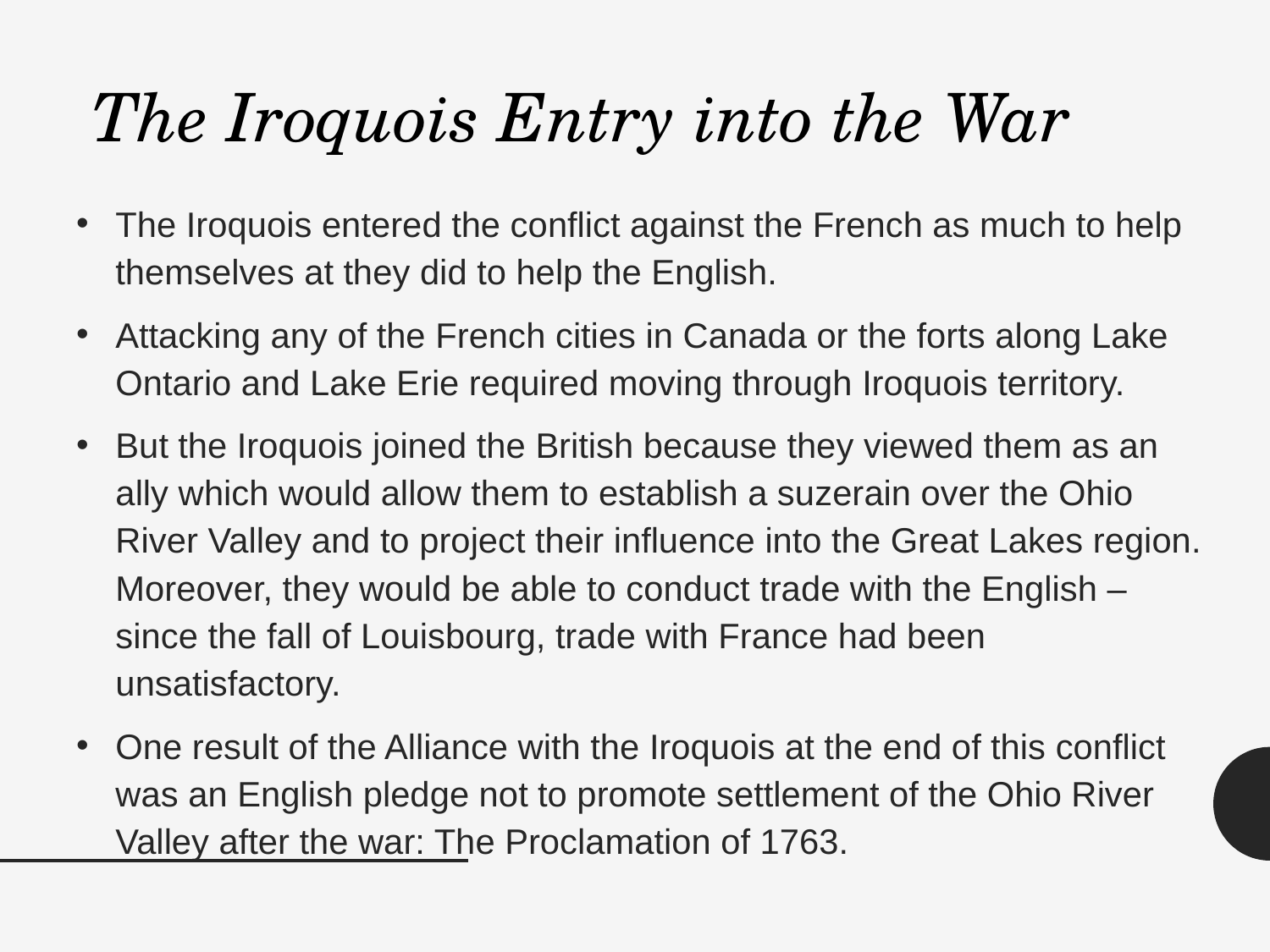

# The Iroquois Entry into the War
The Iroquois entered the conflict against the French as much to help themselves at they did to help the English.
Attacking any of the French cities in Canada or the forts along Lake Ontario and Lake Erie required moving through Iroquois territory.
But the Iroquois joined the British because they viewed them as an ally which would allow them to establish a suzerain over the Ohio River Valley and to project their influence into the Great Lakes region.  Moreover, they would be able to conduct trade with the English – since the fall of Louisbourg, trade with France had been unsatisfactory.
One result of the Alliance with the Iroquois at the end of this conflict was an English pledge not to promote settlement of the Ohio River Valley after the war: The Proclamation of 1763.